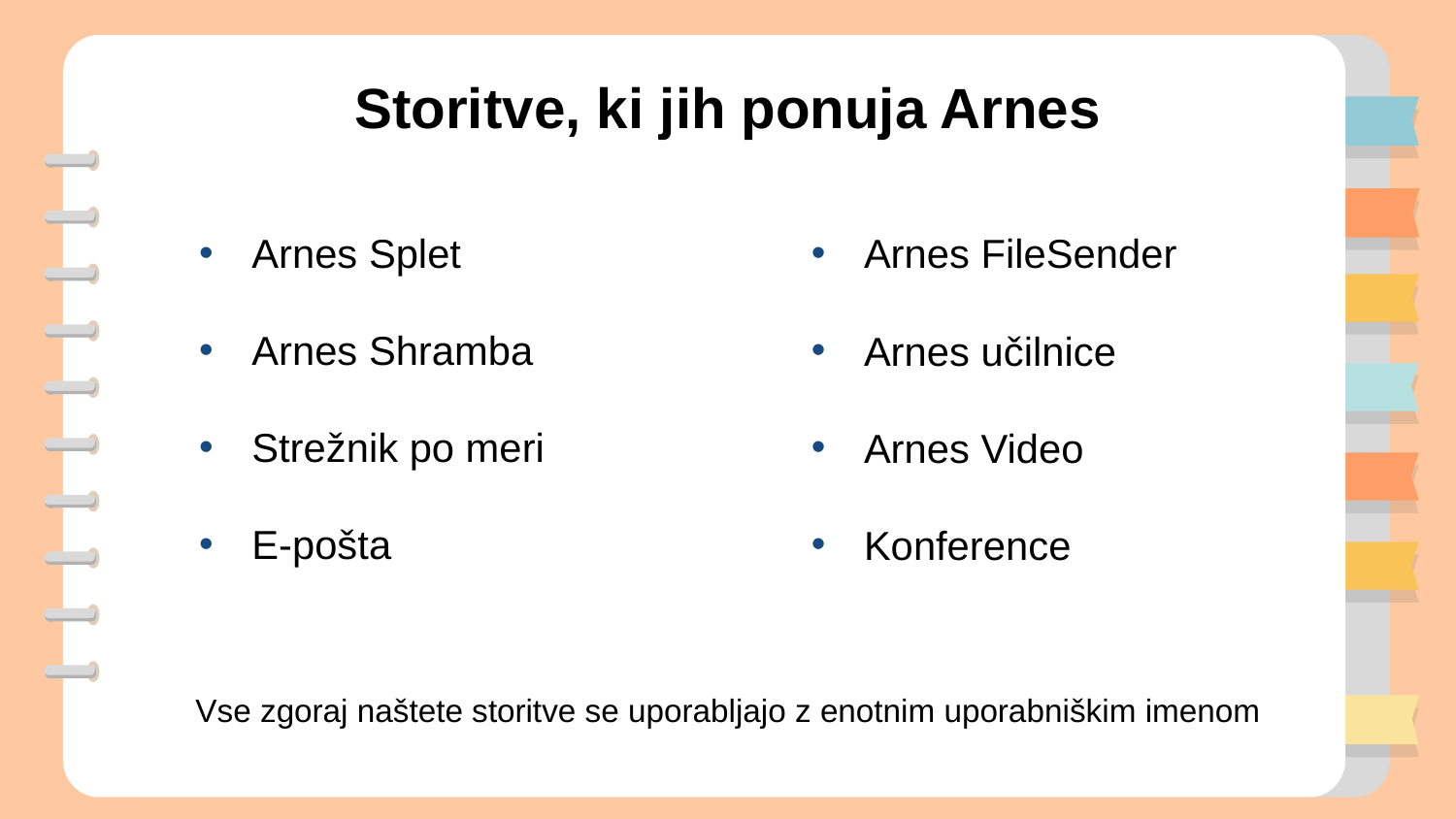

# Storitve, ki jih ponuja Arnes
Arnes Splet

Arnes Shramba

Strežnik po meri

E-pošta

Arnes FileSender

Arnes učilnice

Arnes Video

Konference

Vse zgoraj naštete storitve se uporabljajo z enotnim uporabniškim imenom